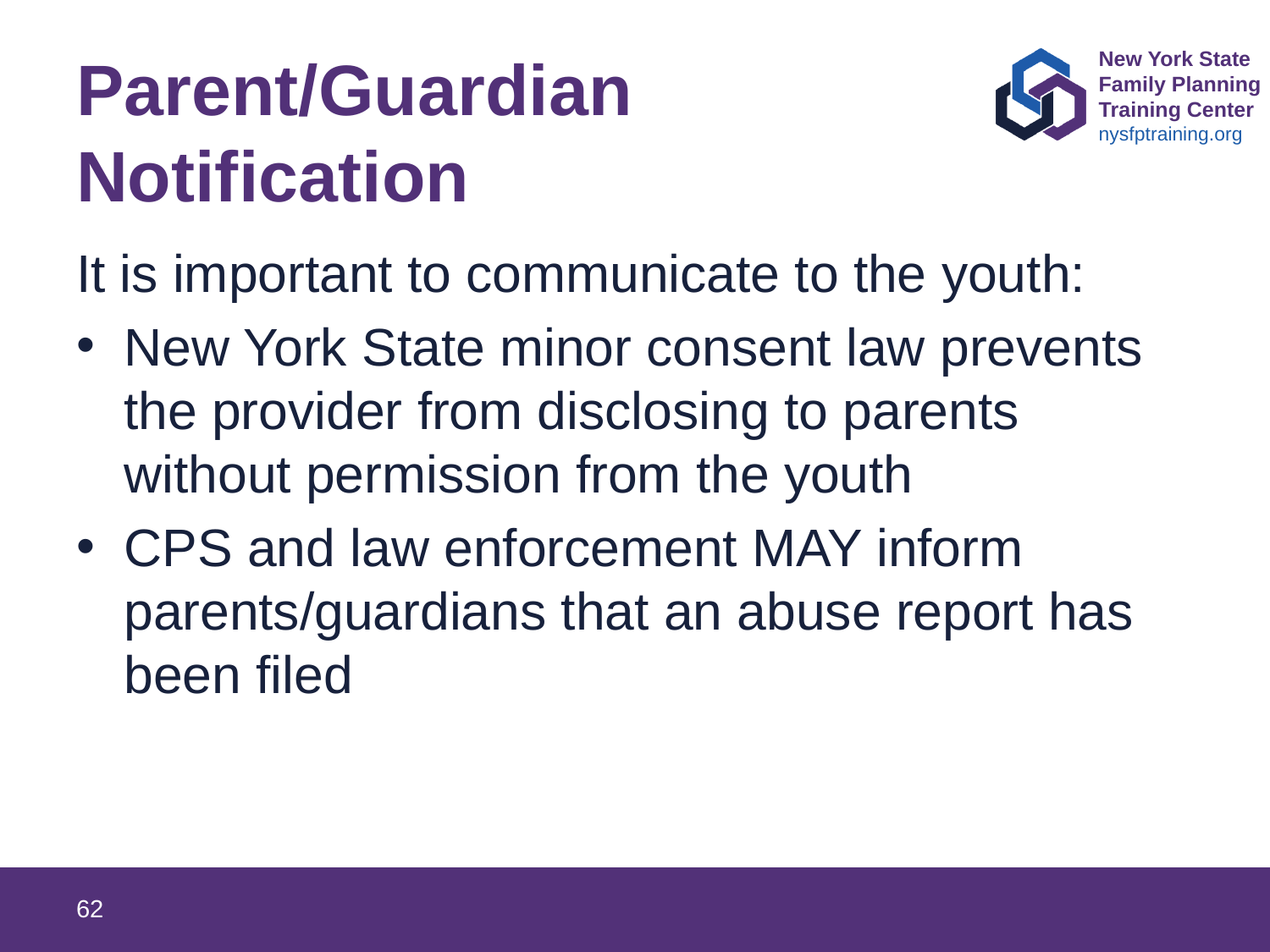

# Parent/Guardian Notification
It is important to communicate to the youth:
New York State minor consent law prevents the provider from disclosing to parents without permission from the youth
CPS and law enforcement MAY inform parents/guardians that an abuse report has been filed
62